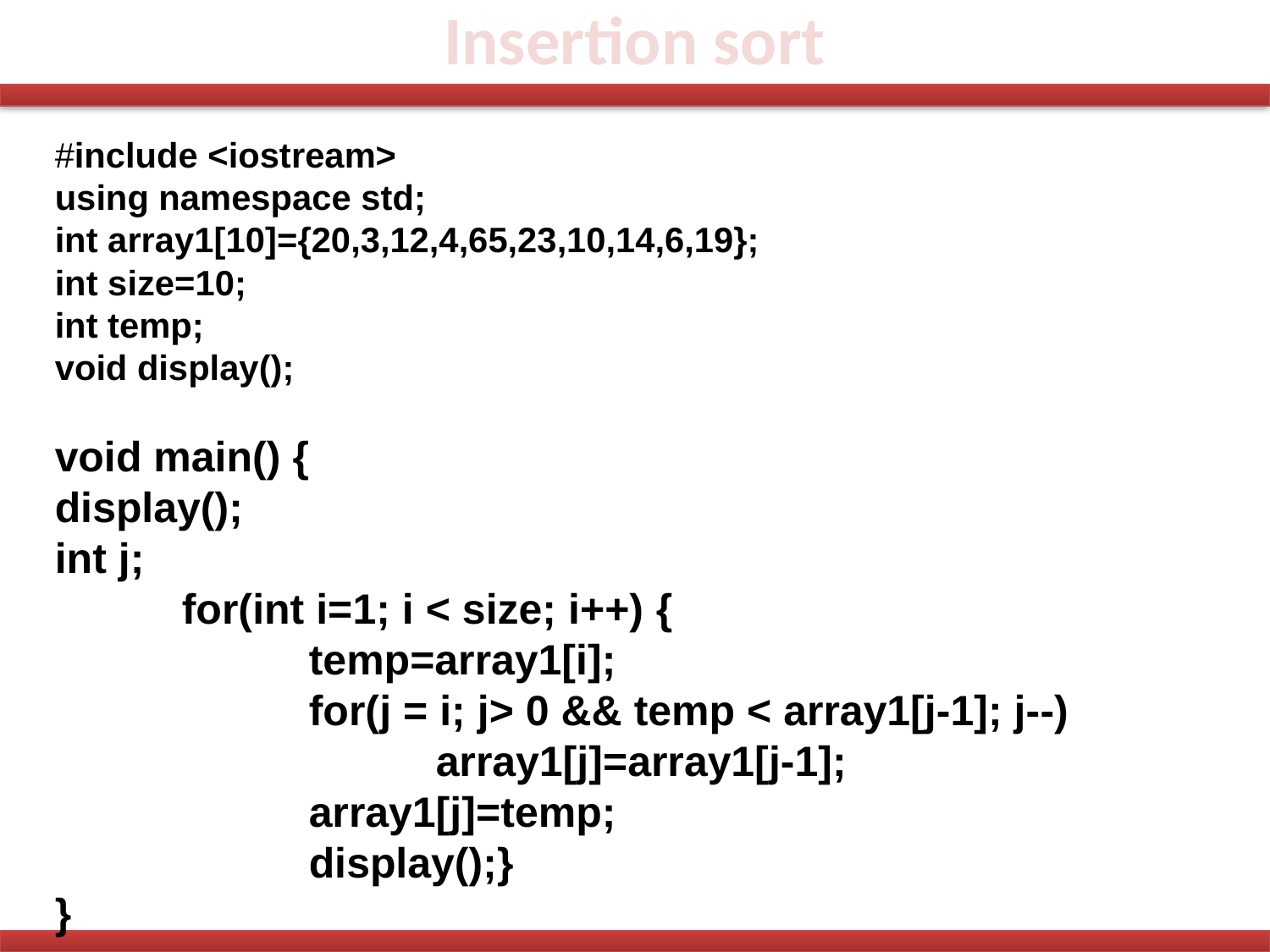

# Insertion sort

#include <iostream>
using namespace std;
int array1[10]={20,3,12,4,65,23,10,14,6,19};
int size=10;
int temp;
void display();

void main() {
display();
int j;
	for(int i=1; i < size; i++) {
		temp=array1[i];
		for(j = i; j> 0 && temp < array1[j-1]; j--)
			array1[j]=array1[j-1];
		array1[j]=temp;
		display();}
}